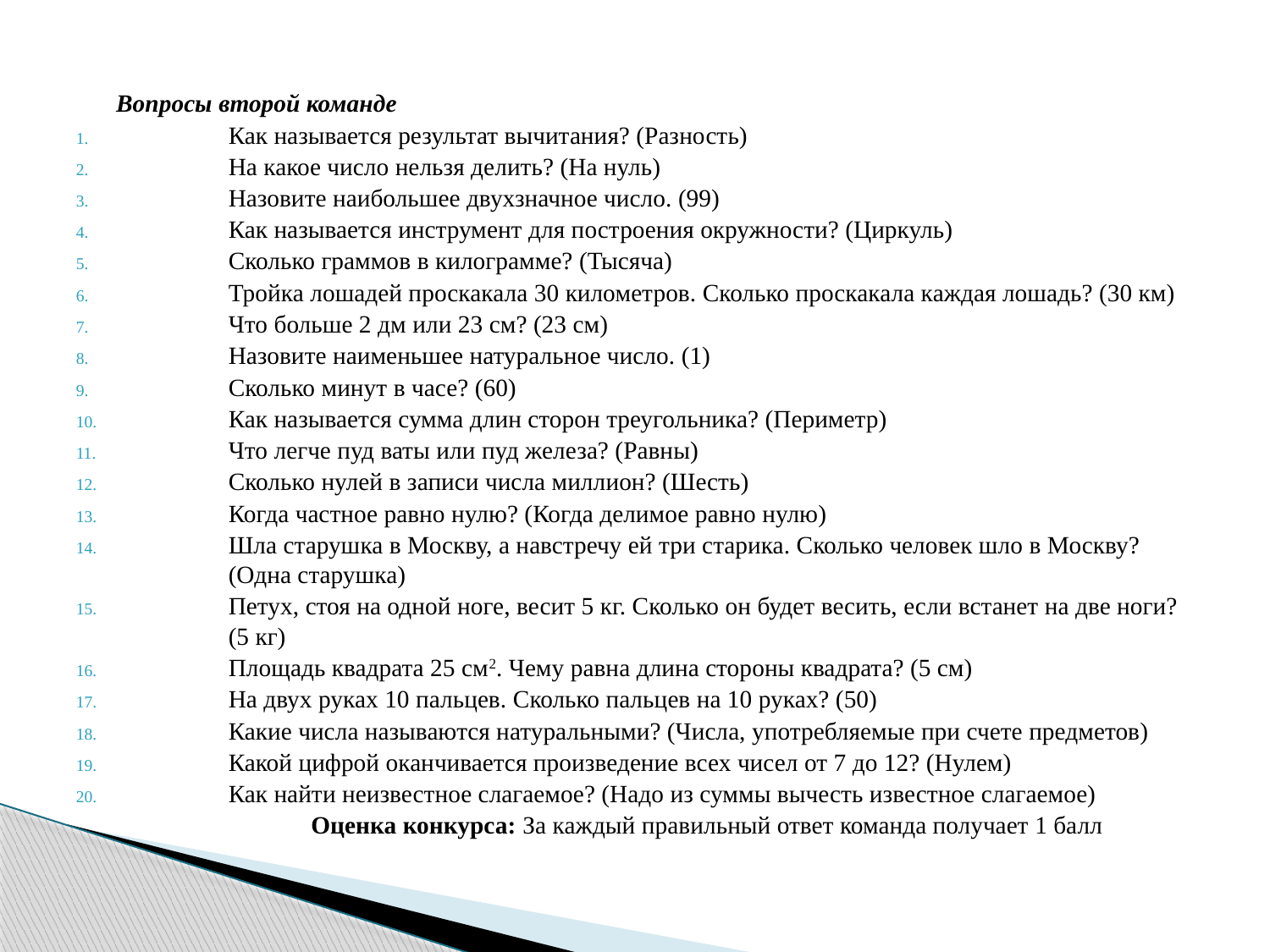

#

    Вопросы второй команде
Как называется результат вычитания? (Разность)
На какое число нельзя делить? (На нуль)
Назовите наибольшее двухзначное число. (99)
Как называется инструмент для построения окружности? (Циркуль)
Сколько граммов в килограмме? (Тысяча)
Тройка лошадей проскакала 30 километров. Сколько проскакала каждая лошадь? (30 км)
Что больше 2 дм или 23 см? (23 см)
Назовите наименьшее натуральное число. (1)
Сколько минут в часе? (60)
Как называется сумма длин сторон треугольника? (Периметр)
Что легче пуд ваты или пуд железа? (Равны)
Сколько нулей в записи числа миллион? (Шесть)
Когда частное равно нулю? (Когда делимое равно нулю)
Шла старушка в Москву, а навстречу ей три старика. Сколько человек шло в Москву? (Одна старушка)
Петух, стоя на одной ноге, весит 5 кг. Сколько он будет весить, если встанет на две ноги? (5 кг)
Площадь квадрата 25 см2. Чему равна длина стороны квадрата? (5 см)
На двух руках 10 пальцев. Сколько пальцев на 10 руках? (50)
Какие числа называются натуральными? (Числа, употребляемые при счете предметов)
Какой цифрой оканчивается произведение всех чисел от 7 до 12? (Нулем)
Как найти неизвестное слагаемое? (Надо из суммы вычесть известное слагаемое)
                                     Оценка конкурса: За каждый правильный ответ команда получает 1 балл